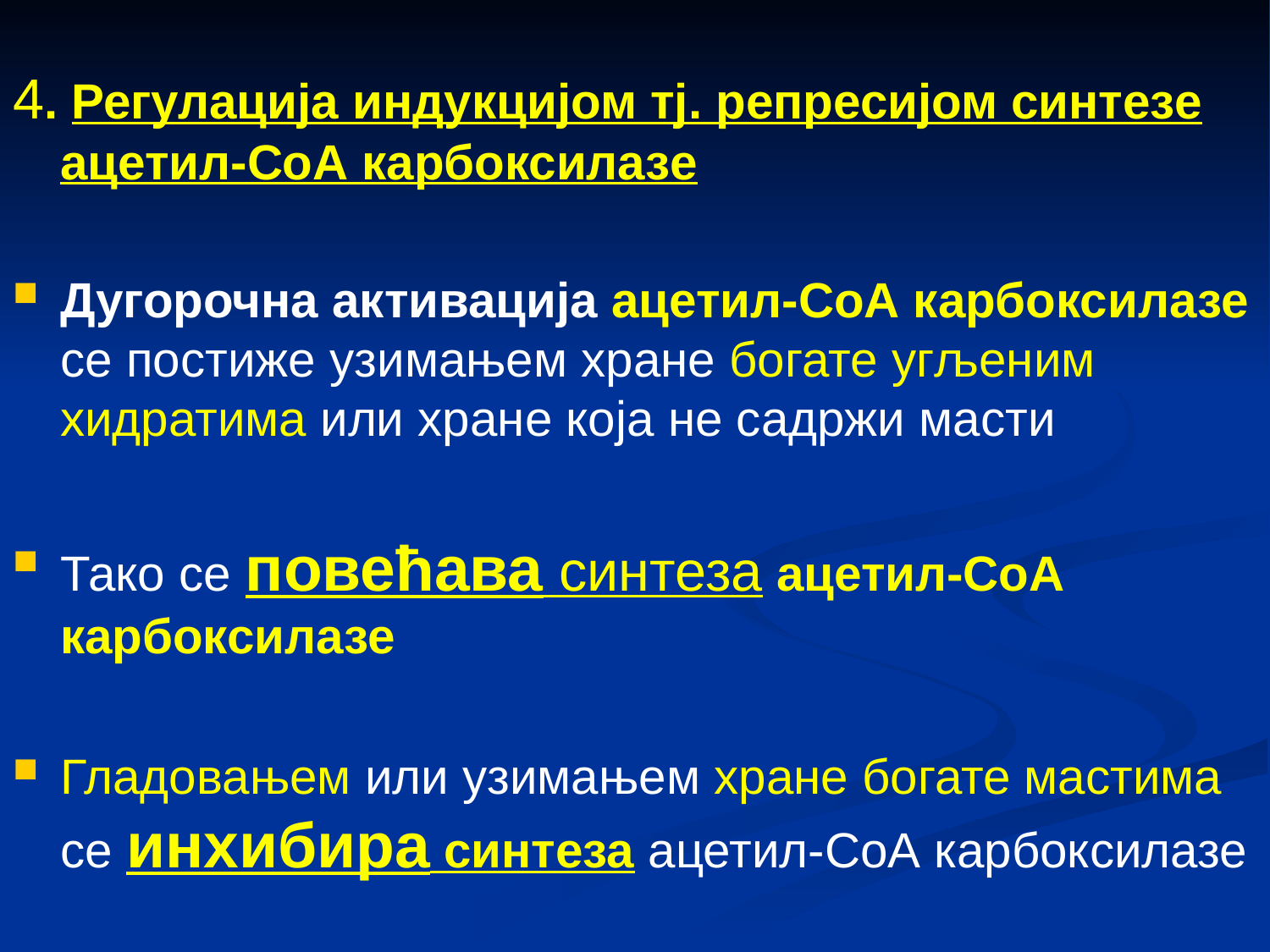

4. Регулација индукцијом тј. репресијом синтезе ацетил-CоА карбоксилазе

Дугорочна активација ацетил-CоА карбоксилазе се постиже узимањем хране богате угљеним хидратима или хране која не садржи масти

Тако се повећава синтеза ацетил-CоА карбоксилазе

Гладовањем или узимањем хране богате мастима се инхибира синтеза ацетил-CоА карбоксилазе